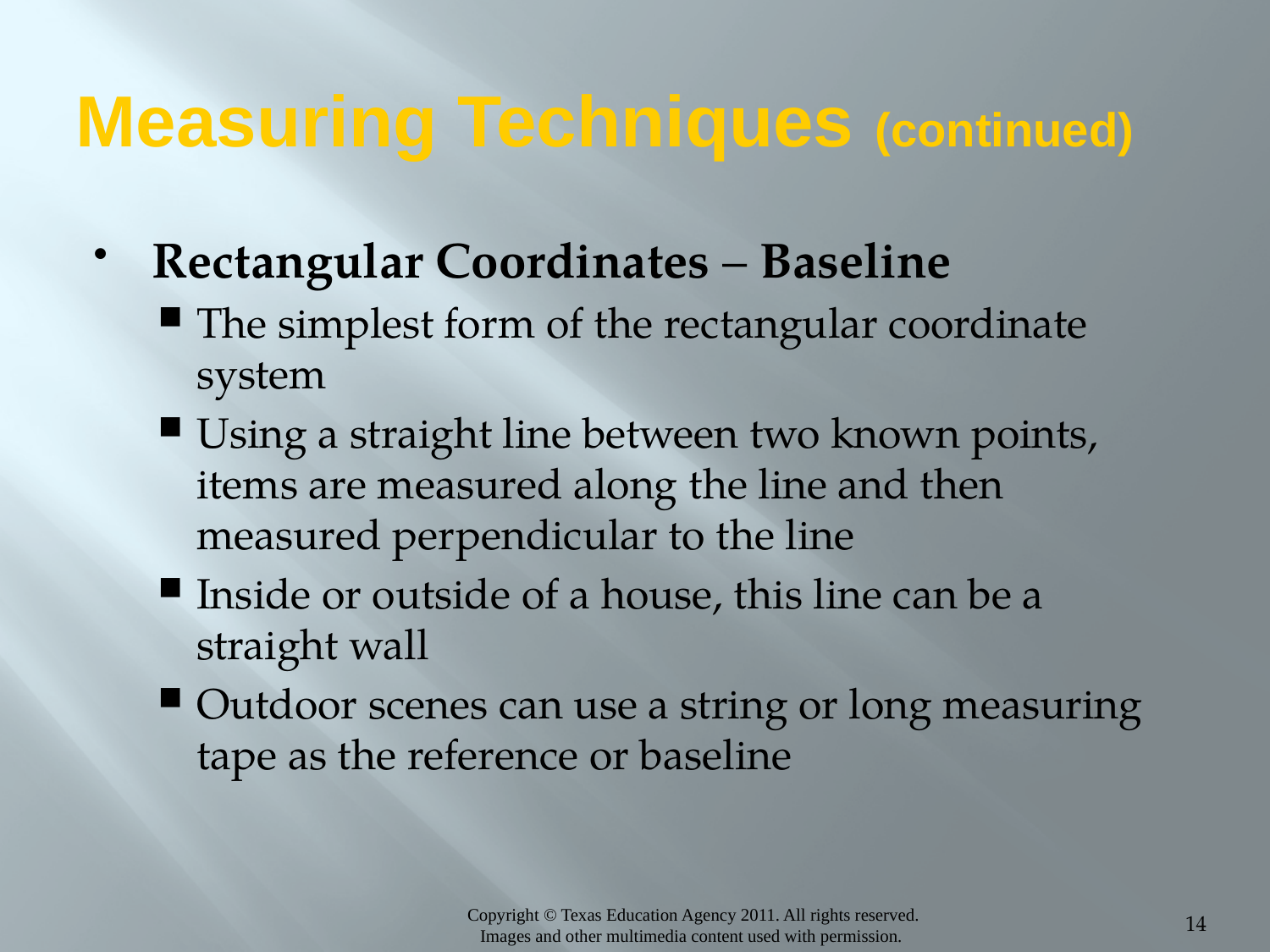

# Measuring Techniques (continued)
Rectangular Coordinates – Baseline
The simplest form of the rectangular coordinate system
Using a straight line between two known points, items are measured along the line and then measured perpendicular to the line
Inside or outside of a house, this line can be a straight wall
Outdoor scenes can use a string or long measuring tape as the reference or baseline
14